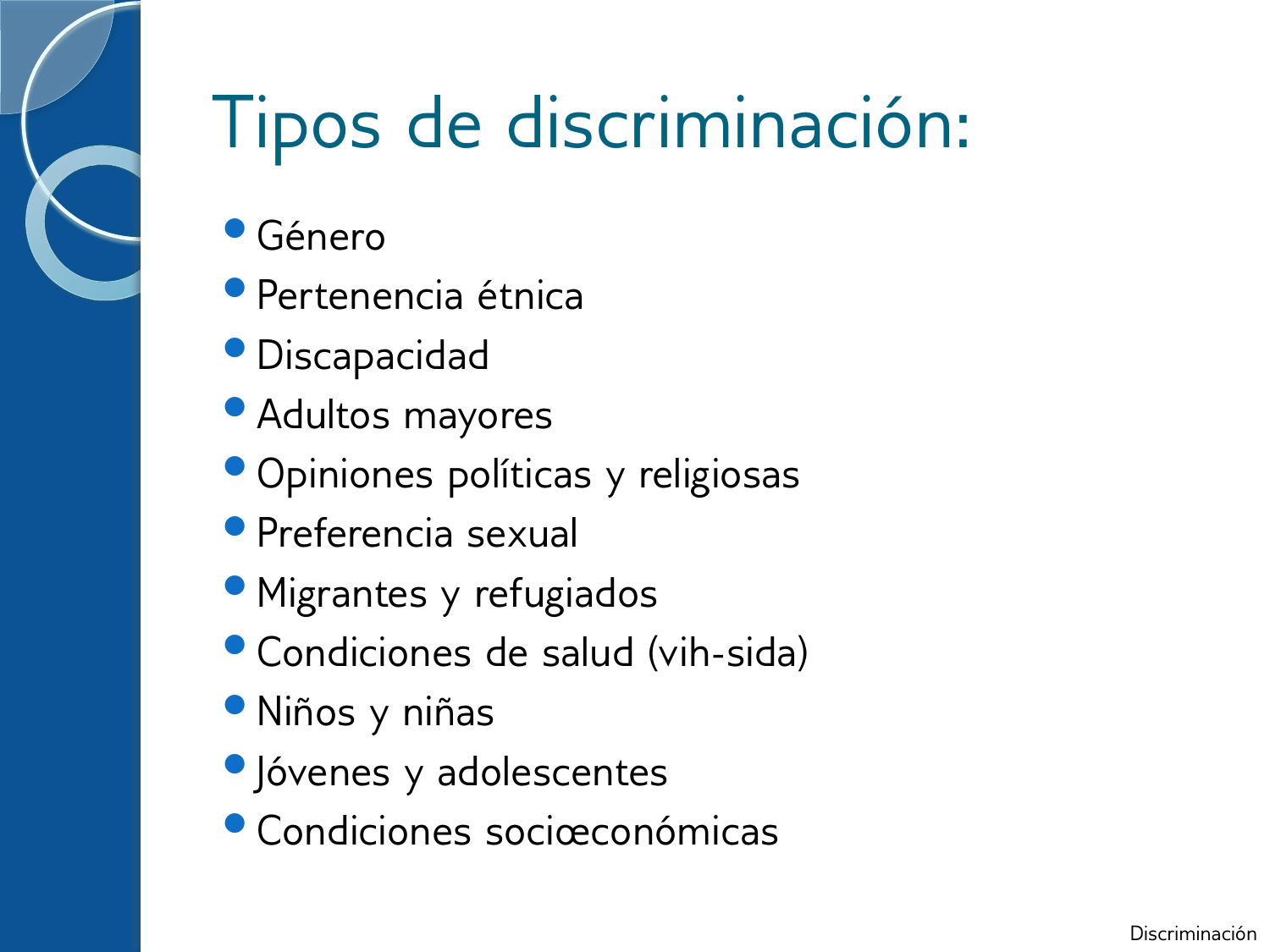

# Tipos de discriminación:
Género
Pertenencia étnica
Discapacidad
Adultos mayores
Opiniones políticas y religiosas
Preferencia sexual
Migrantes y refugiados
Condiciones de salud (vih-sida)
Niños y niñas
Jóvenes y adolescentes
Condiciones socioeconómicas
Discriminación